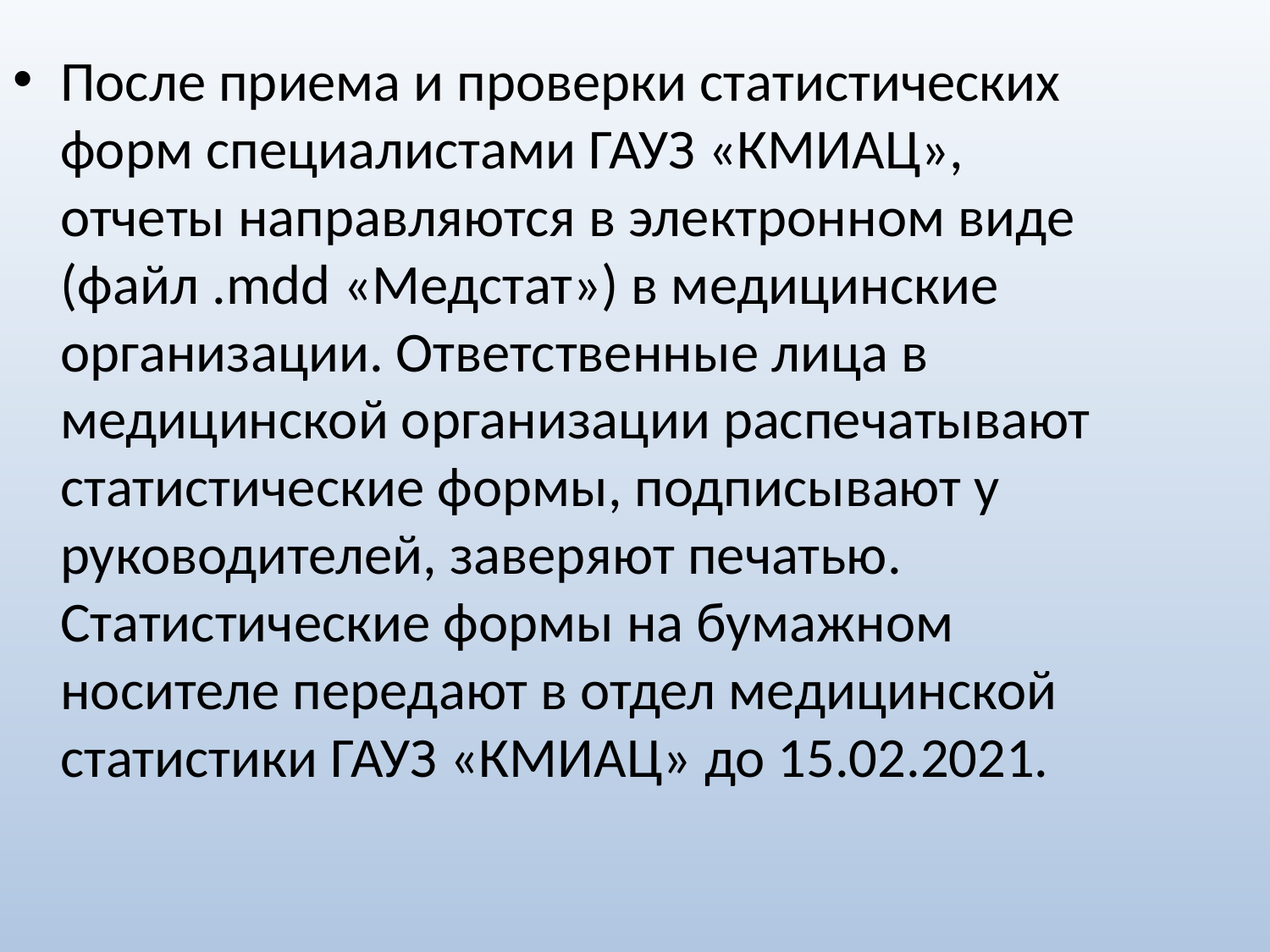

После приема и проверки статистических форм специалистами ГАУЗ «КМИАЦ», отчеты направляются в электронном виде (файл .mdd «Медстат») в медицинские организации. Ответственные лица в медицинской организации распечатывают статистические формы, подписывают у руководителей, заверяют печатью. Статистические формы на бумажном носителе передают в отдел медицинской статистики ГАУЗ «КМИАЦ» до 15.02.2021.